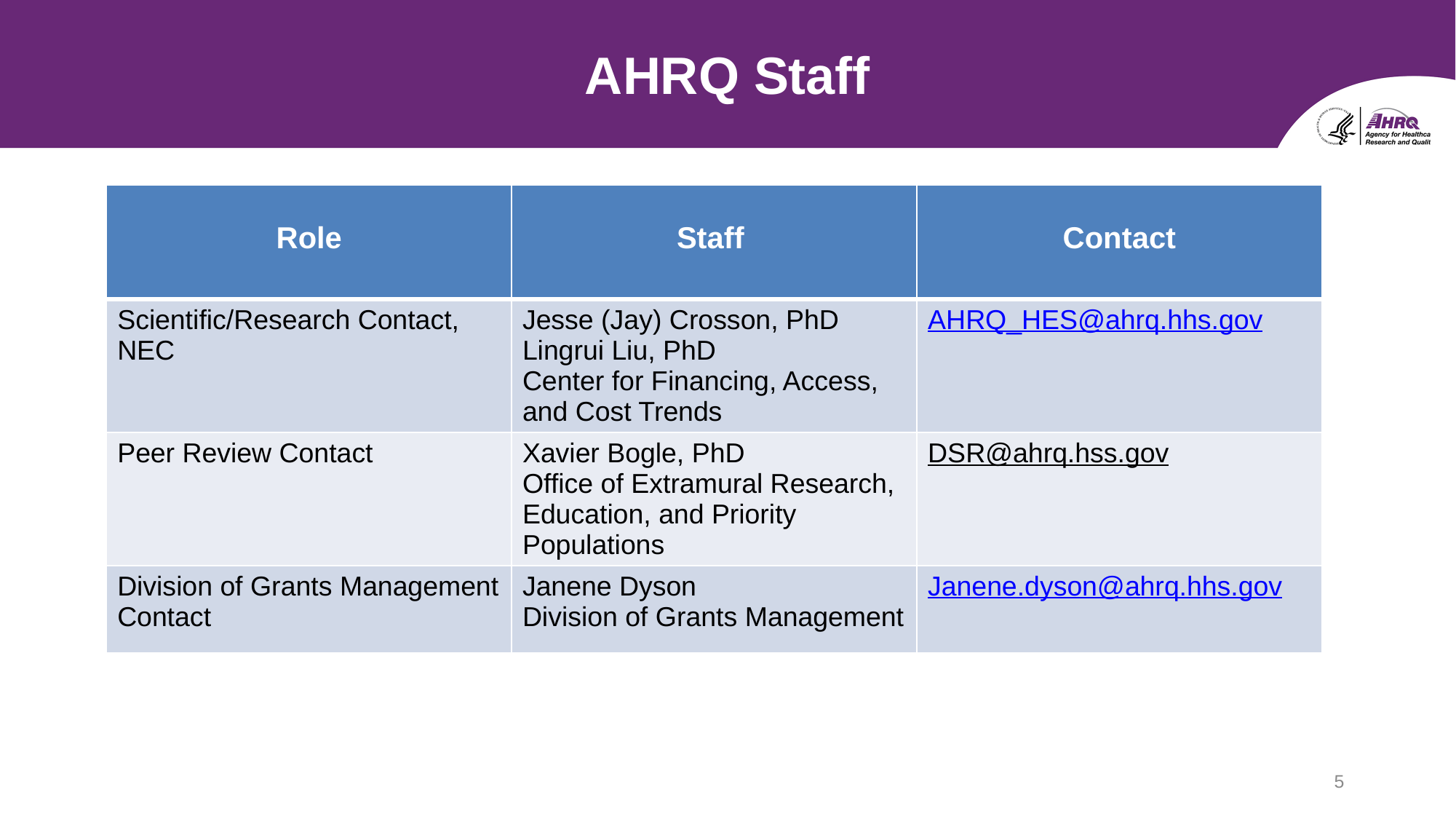

# AHRQ Staff
| Role | Staff | Contact |
| --- | --- | --- |
| Scientific/Research Contact, NEC | Jesse (Jay) Crosson, PhD Lingrui Liu, PhD Center for Financing, Access, and Cost Trends | AHRQ\_HES@ahrq.hhs.gov |
| Peer Review Contact | Xavier Bogle, PhD Office of Extramural Research, Education, and Priority Populations | DSR@ahrq.hss.gov |
| Division of Grants Management Contact | Janene Dyson Division of Grants Management | Janene.dyson@ahrq.hhs.gov |
5